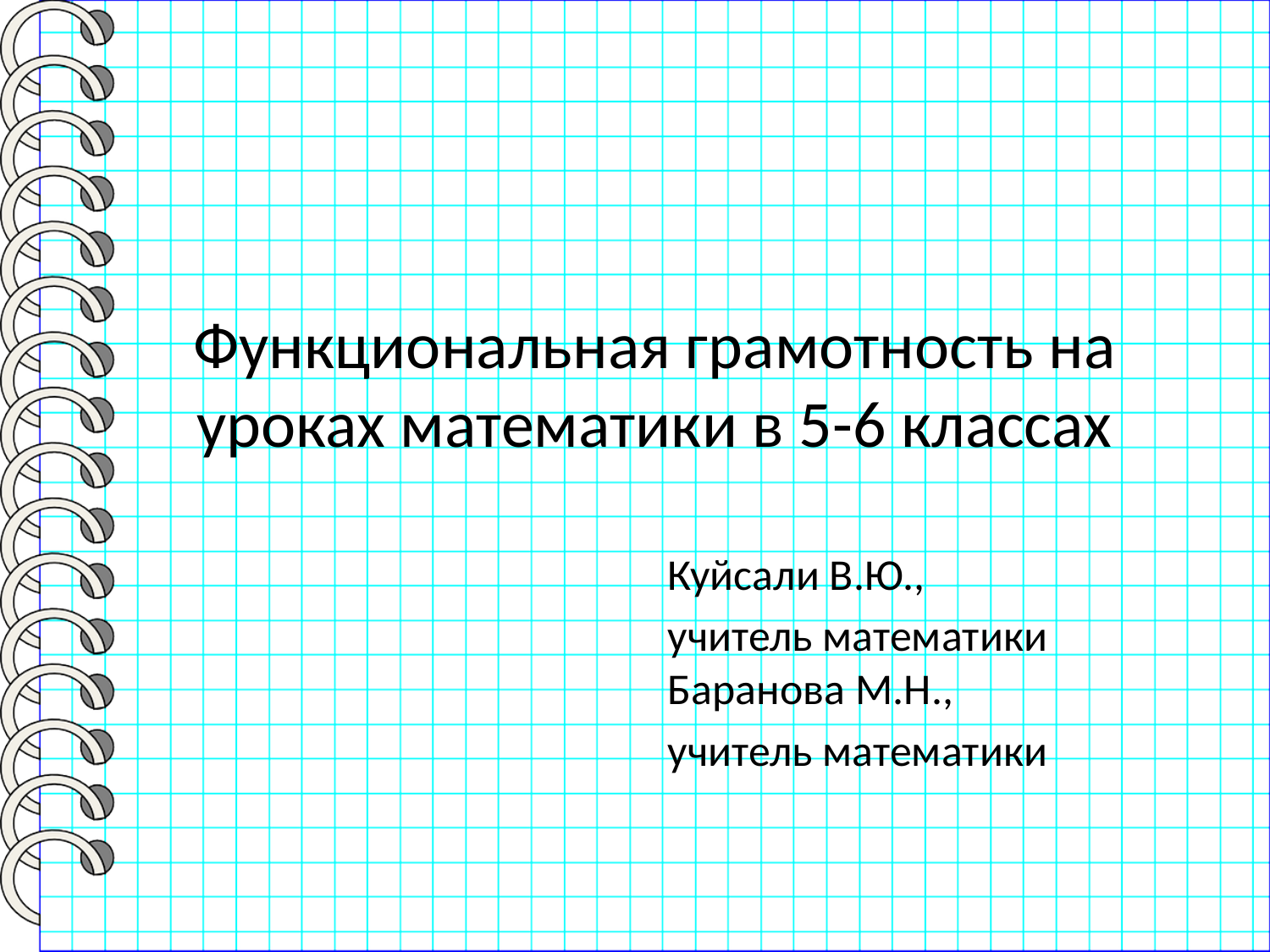

# Функциональная грамотность на уроках математики в 5-6 классах
Куйсали В.Ю.,
учитель математики Баранова М.Н.,
учитель математики